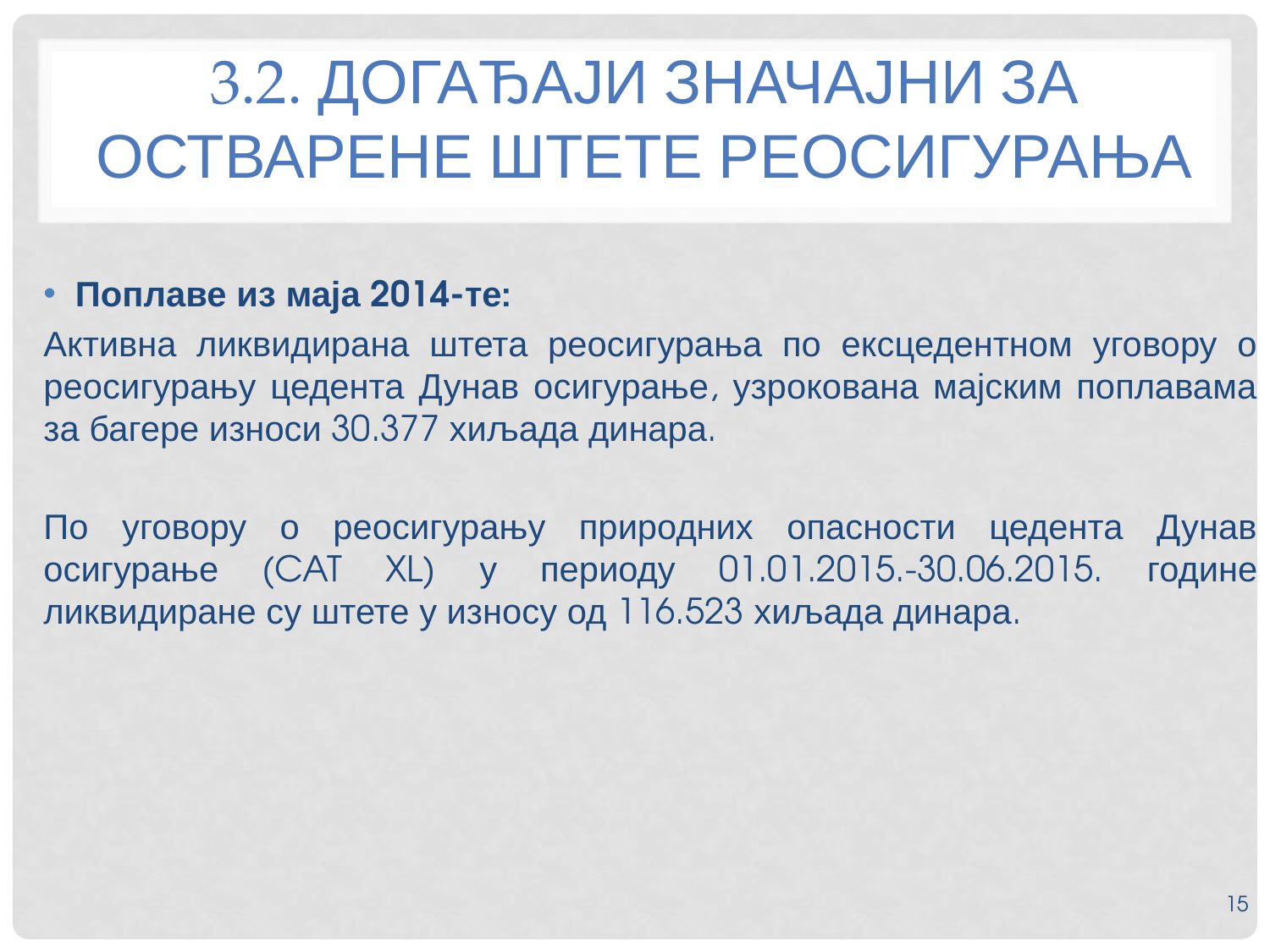

# 3.2. ДОГАЂАЈИ ЗНАЧАЈНИ ЗА ОСТВАРЕНЕ ШТЕТЕ РЕОСИГУРАЊА

Поплаве из маја 2014-те:
Активна ликвидирана штета реосигурања по ексцедентном уговору о реосигурању цедента Дунав осигурање, узрокована мајским поплавама за багере износи 30.377 хиљада динара.

По уговору о реосигурању природних опасности цедента Дунав осигурање (CAT XL) у периоду 01.01.2015.-30.06.2015. године ликвидиране су штете у износу од 116.523 хиљада динара.

15